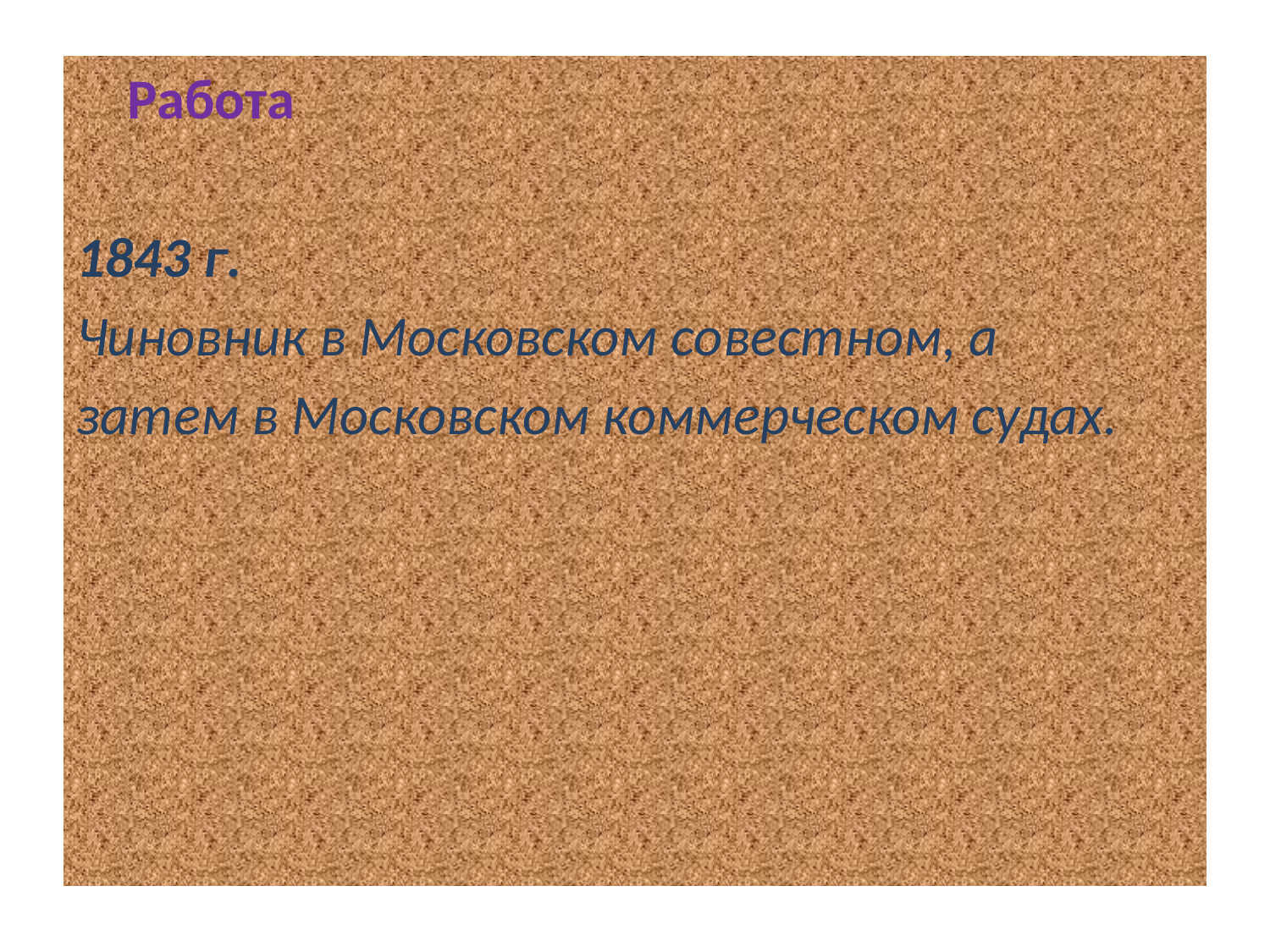

#
    Работа

1843 г.
Чиновник в Московском совестном, а
затем в Московском коммерческом судах.